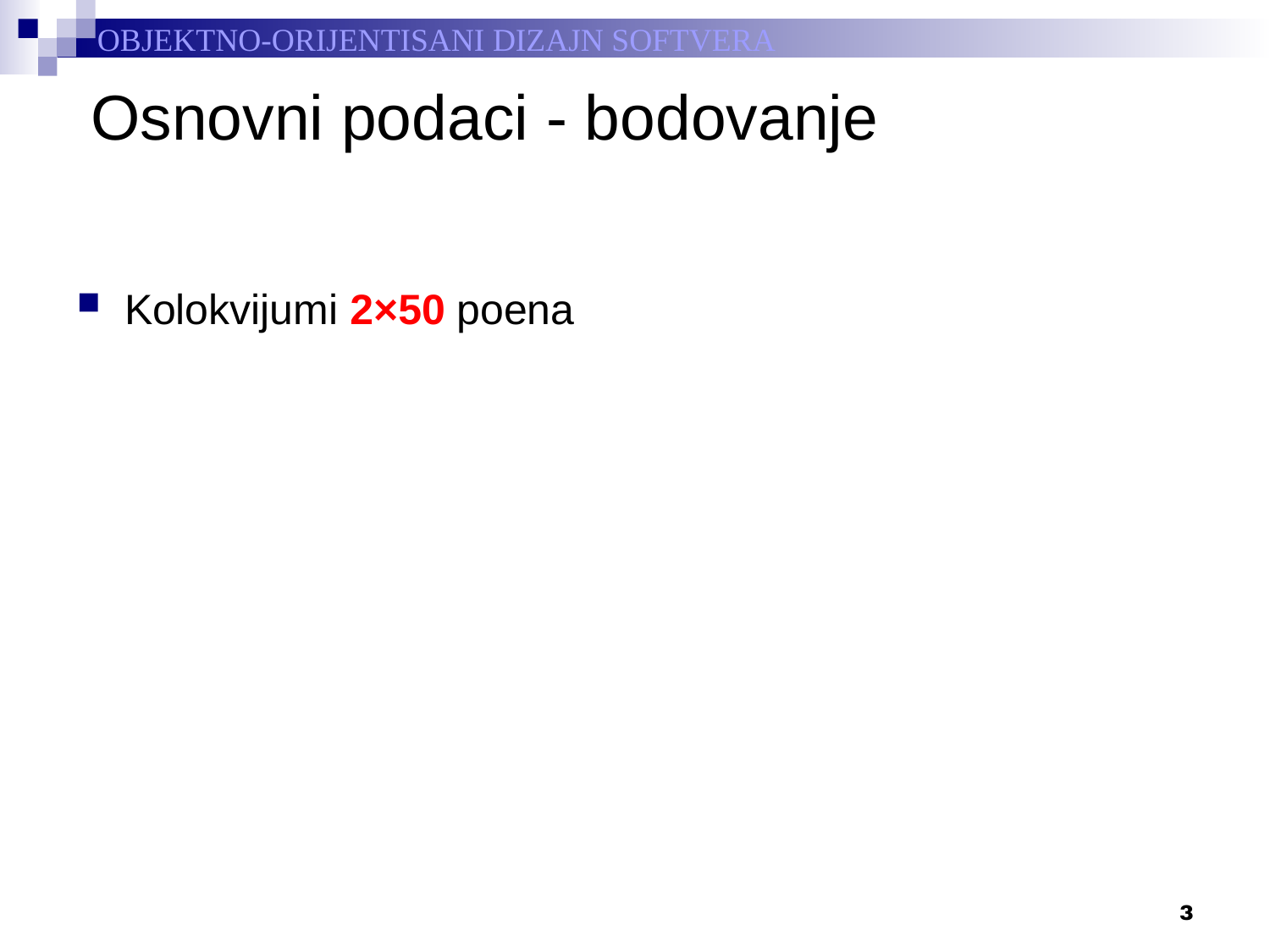

# Osnovni podaci - bodovanje
Kolokvijumi 2×50 poena
3